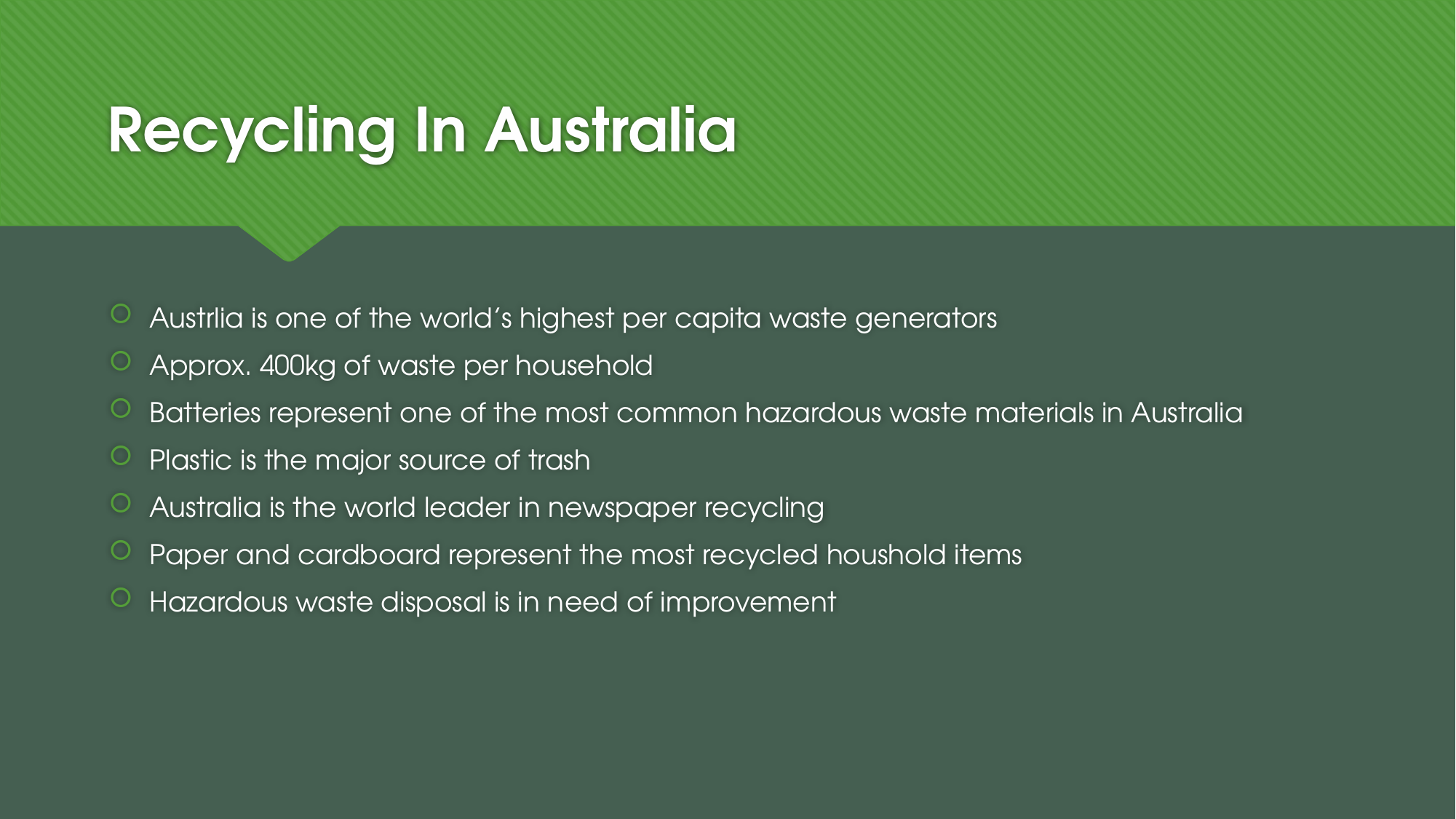

# Recycling In Australia
Austrlia is one of the world’s highest per capita waste generators
Approx. 400kg of waste per household
Batteries represent one of the most common hazardous waste materials in Australia
Plastic is the major source of trash
Australia is the world leader in newspaper recycling
Paper and cardboard represent the most recycled houshold items
Hazardous waste disposal is in need of improvement